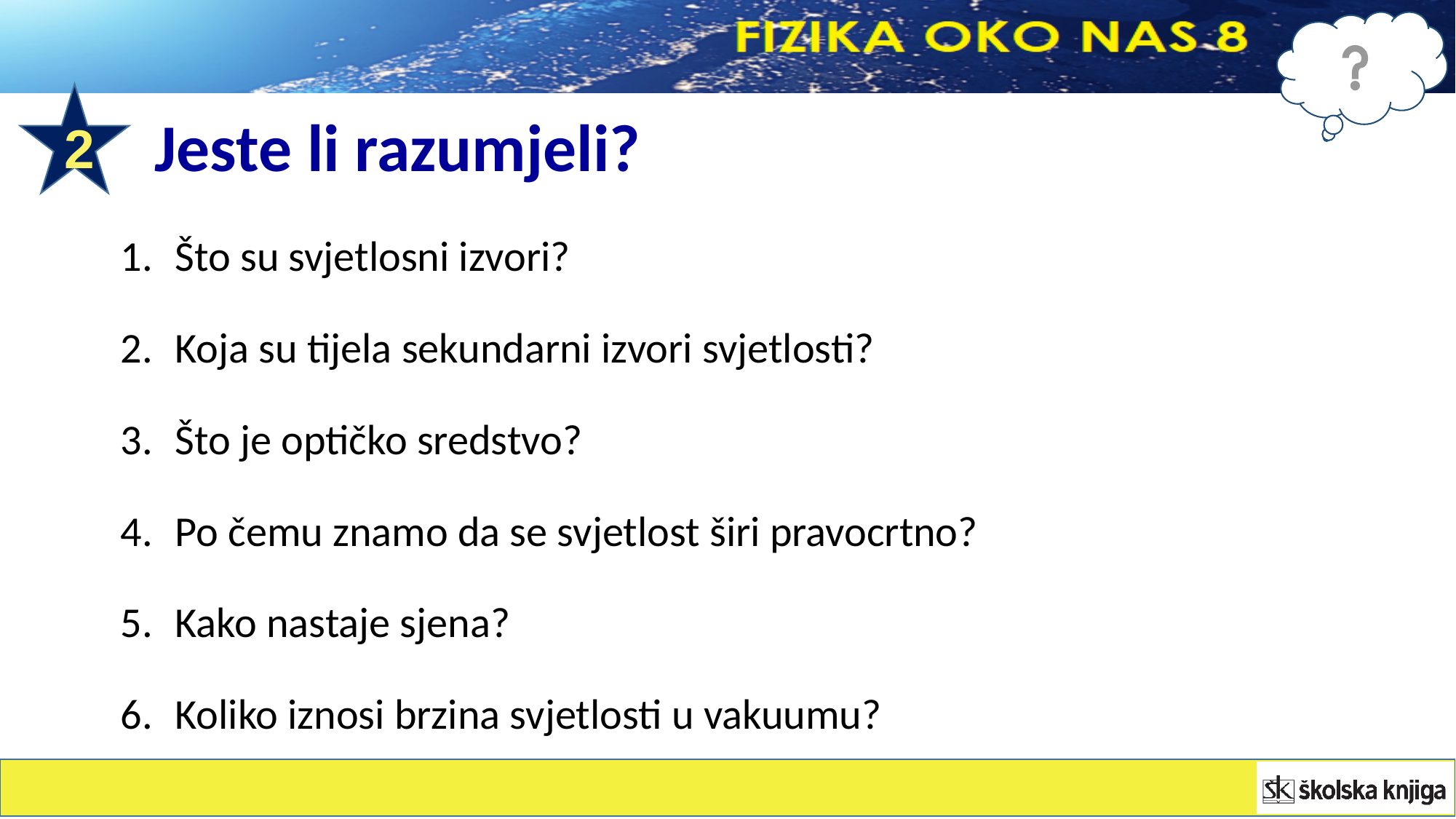

2
Jeste li razumjeli?
Što su svjetlosni izvori?
Koja su tijela sekundarni izvori svjetlosti?
Što je optičko sredstvo?
Po čemu znamo da se svjetlost širi pravocrtno?
Kako nastaje sjena?
Koliko iznosi brzina svjetlosti u vakuumu?